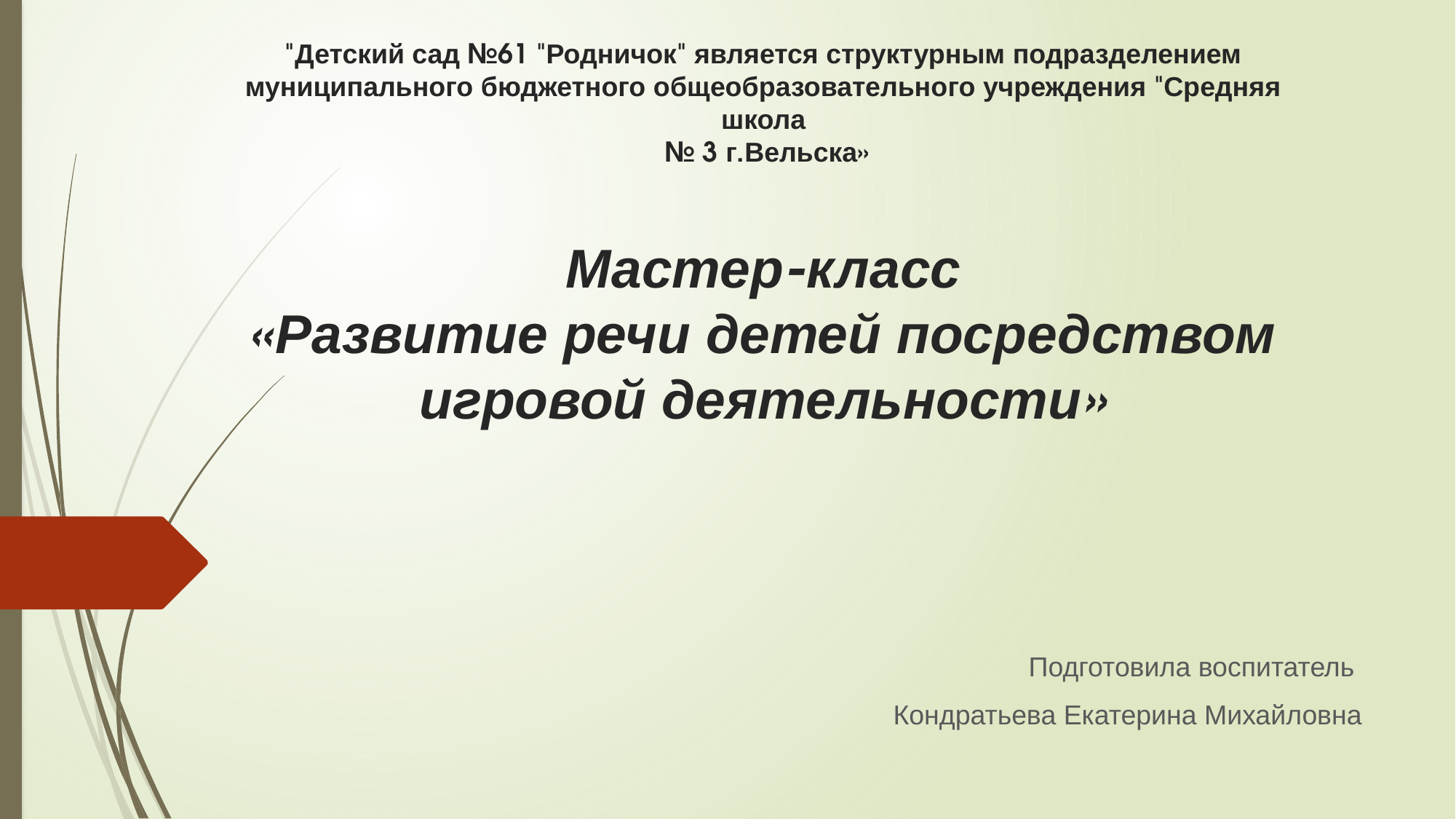

# "Детский сад №61 "Родничок" является структурным подразделением муниципального бюджетного общеобразовательного учреждения "Средняя школа  № 3 г.Вельска» Мастер-класс «Развитие речи детей посредством игровой деятельности»
Подготовила воспитатель
Кондратьева Екатерина Михайловна